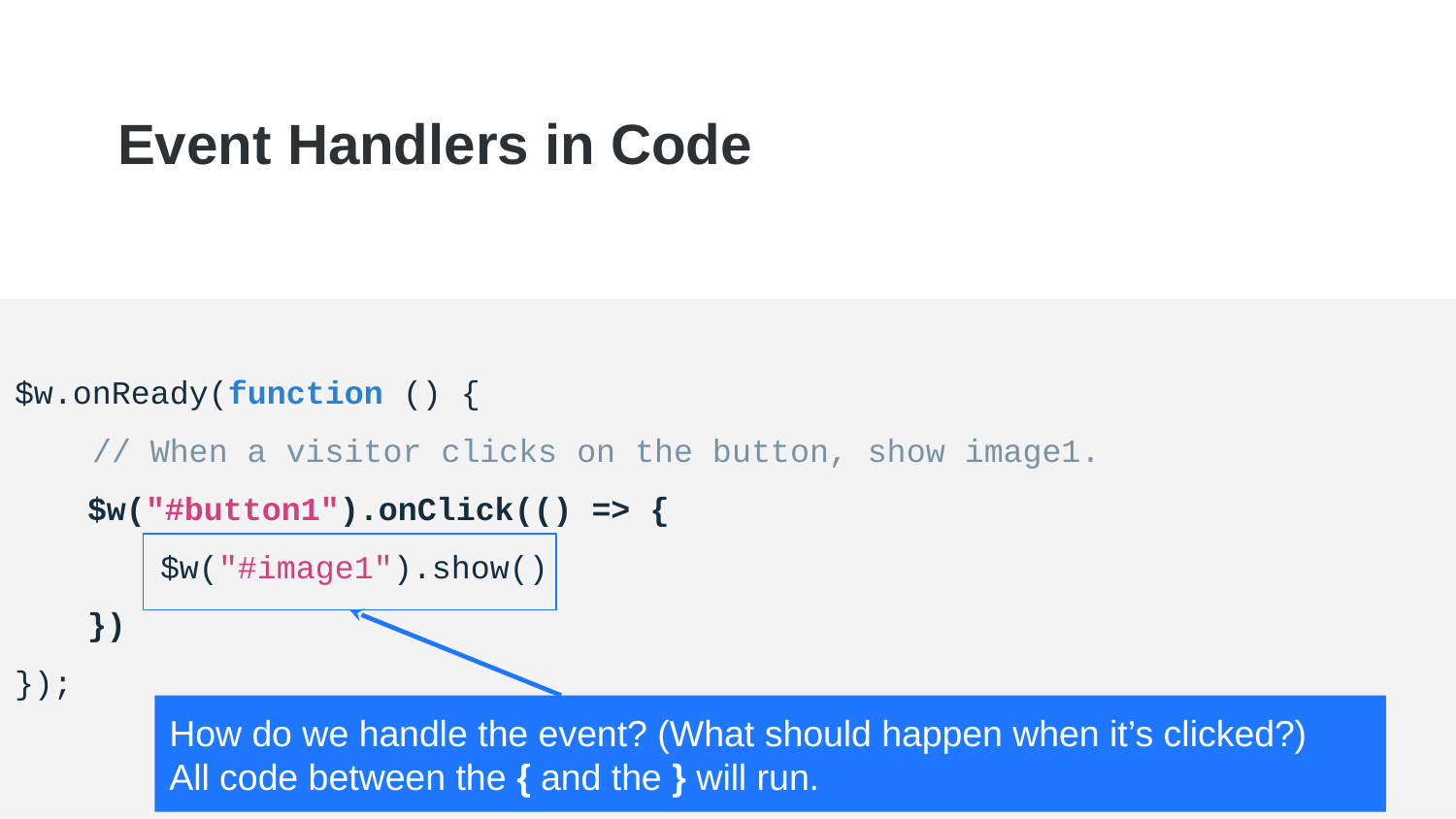

Event Handlers in Code

$w.onReady(function () {
    // When a visitor clicks on the button, show image1.
$w("#button1").onClick(() => {
$w("#image1").show()
})
});

# Change to Presentation Name
How do we handle the event? (What should happen when it’s clicked?)
All code between the { and the } will run.